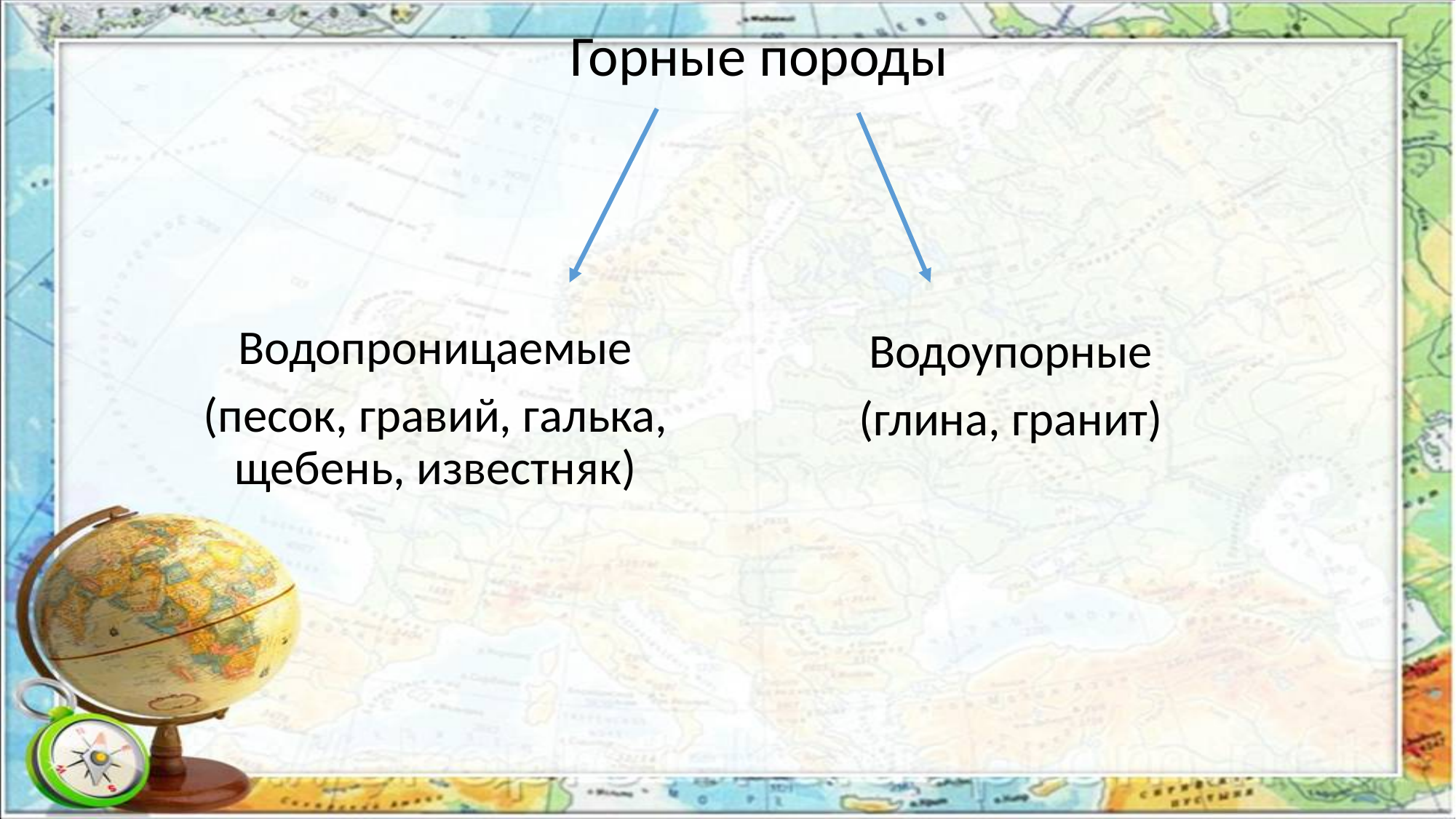

# Горные породы
Водопроницаемые
(песок, гравий, галька, щебень, известняк)

Водоупорные
(глина, гранит)